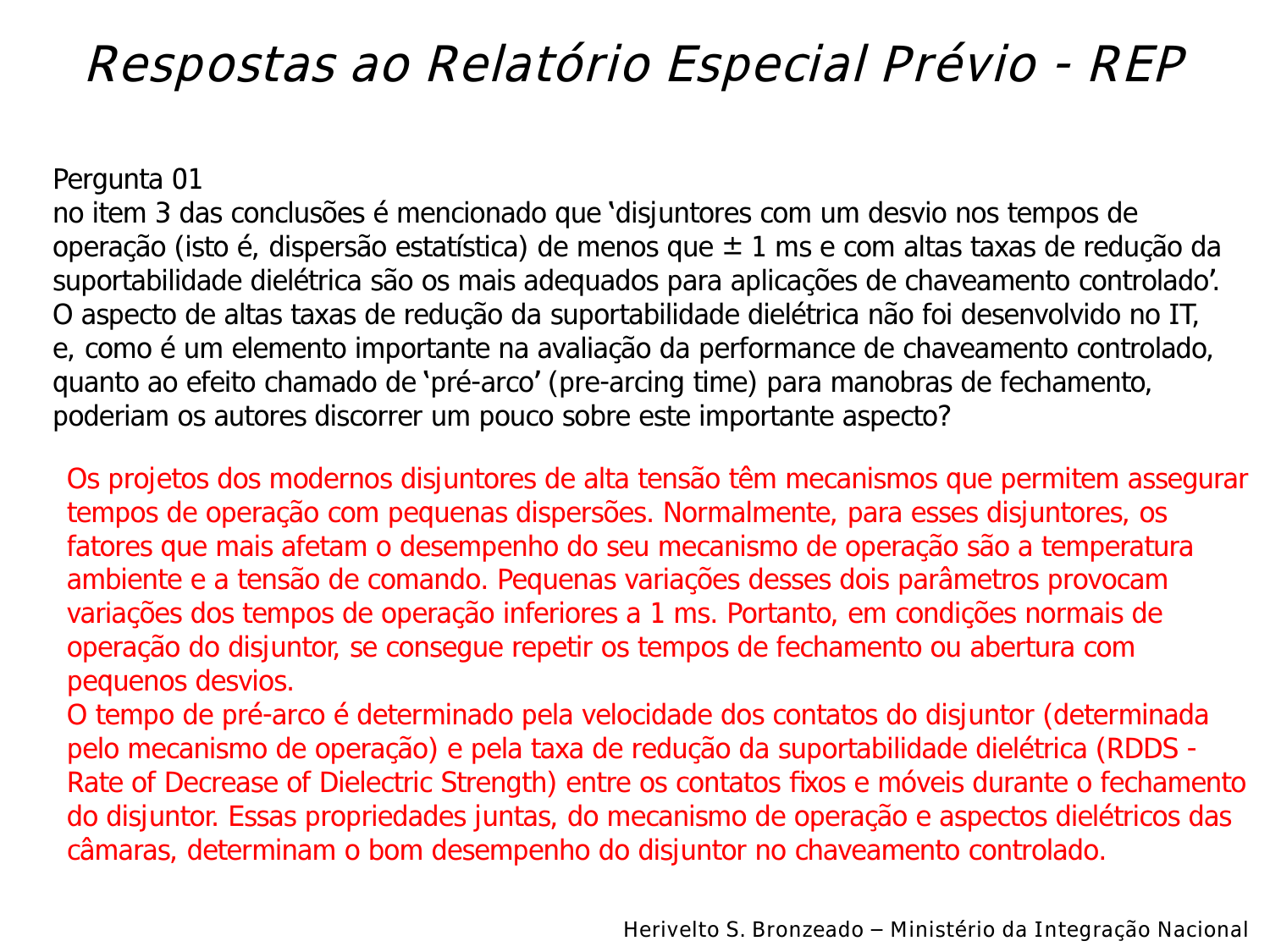

# Respostas ao Relatório Especial Prévio - REP
Pergunta 01
no item 3 das conclusões é mencionado que ‘disjuntores com um desvio nos tempos de operação (isto é, dispersão estatística) de menos que ± 1 ms e com altas taxas de redução da suportabilidade dielétrica são os mais adequados para aplicações de chaveamento controlado’. O aspecto de altas taxas de redução da suportabilidade dielétrica não foi desenvolvido no IT, e, como é um elemento importante na avaliação da performance de chaveamento controlado, quanto ao efeito chamado de ‘pré-arco’ (pre-arcing time) para manobras de fechamento, poderiam os autores discorrer um pouco sobre este importante aspecto?
Os projetos dos modernos disjuntores de alta tensão têm mecanismos que permitem assegurar tempos de operação com pequenas dispersões. Normalmente, para esses disjuntores, os fatores que mais afetam o desempenho do seu mecanismo de operação são a temperatura ambiente e a tensão de comando. Pequenas variações desses dois parâmetros provocam variações dos tempos de operação inferiores a 1 ms. Portanto, em condições normais de operação do disjuntor, se consegue repetir os tempos de fechamento ou abertura com pequenos desvios.
O tempo de pré-arco é determinado pela velocidade dos contatos do disjuntor (determinada pelo mecanismo de operação) e pela taxa de redução da suportabilidade dielétrica (RDDS - Rate of Decrease of Dielectric Strength) entre os contatos fixos e móveis durante o fechamento do disjuntor. Essas propriedades juntas, do mecanismo de operação e aspectos dielétricos das câmaras, determinam o bom desempenho do disjuntor no chaveamento controlado.